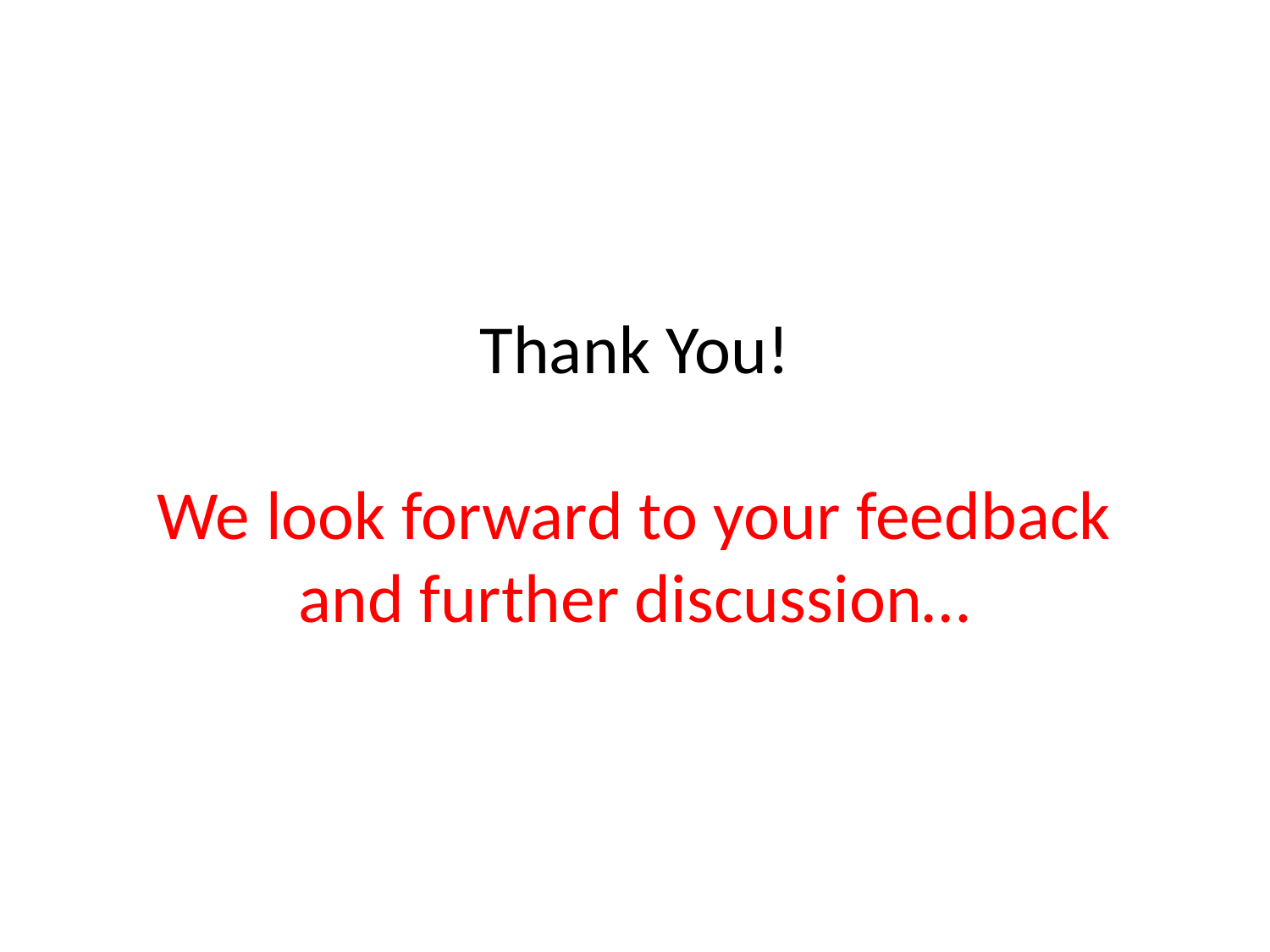

# Thank You! We look forward to your feedback and further discussion…